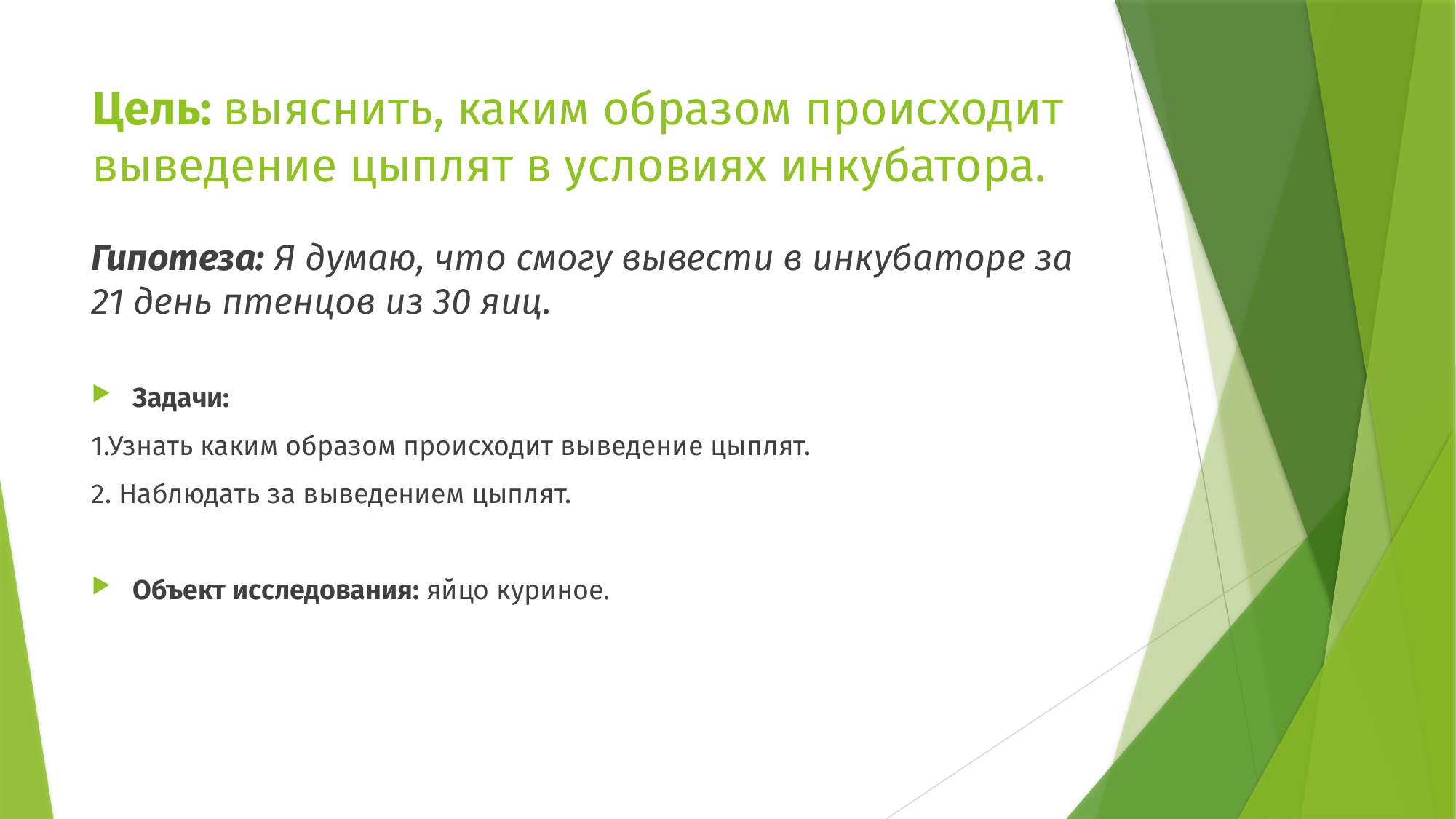

# Цель: выяснить, каким образом происходит выведение цыплят в условиях инкубатора.
Гипотеза: Я думаю, что смогу вывести в инкубаторе за 21 день птенцов из 30 яиц.

Задачи:
1.Узнать каким образом происходит выведение цыплят.
2. Наблюдать за выведением цыплят.

Объект исследования: яйцо куриное.